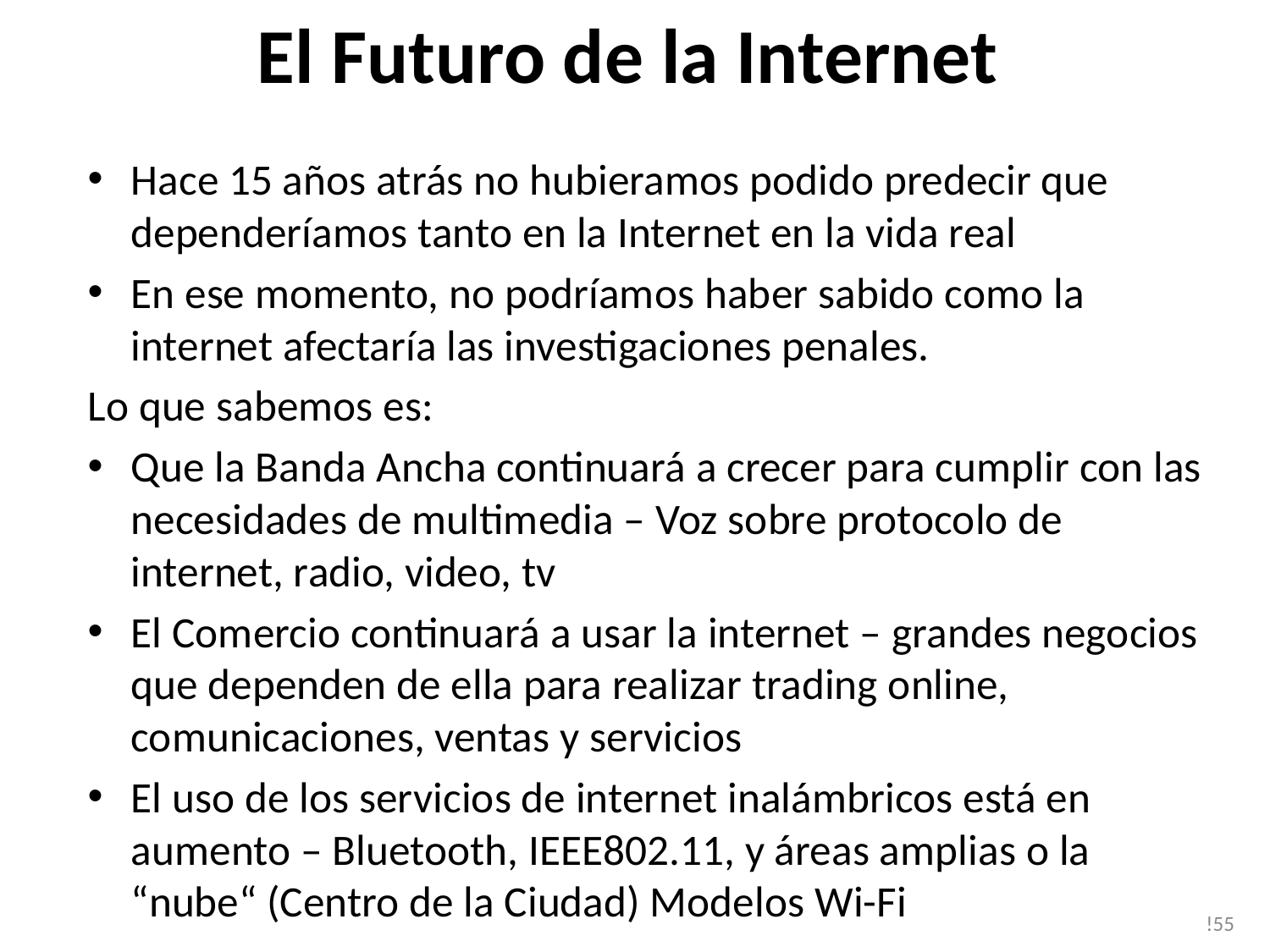

# El Futuro de la Internet

Hace 15 años atrás no hubieramos podido predecir que dependeríamos tanto en la Internet en la vida real
En ese momento, no podríamos haber sabido como la internet afectaría las investigaciones penales.
Lo que sabemos es:
Que la Banda Ancha continuará a crecer para cumplir con las necesidades de multimedia – Voz sobre protocolo de internet, radio, video, tv
El Comercio continuará a usar la internet – grandes negocios que dependen de ella para realizar trading online, comunicaciones, ventas y servicios
El uso de los servicios de internet inalámbricos está en aumento – Bluetooth, IEEE802.11, y áreas amplias o la “nube“ (Centro de la Ciudad) Modelos Wi-Fi
!55